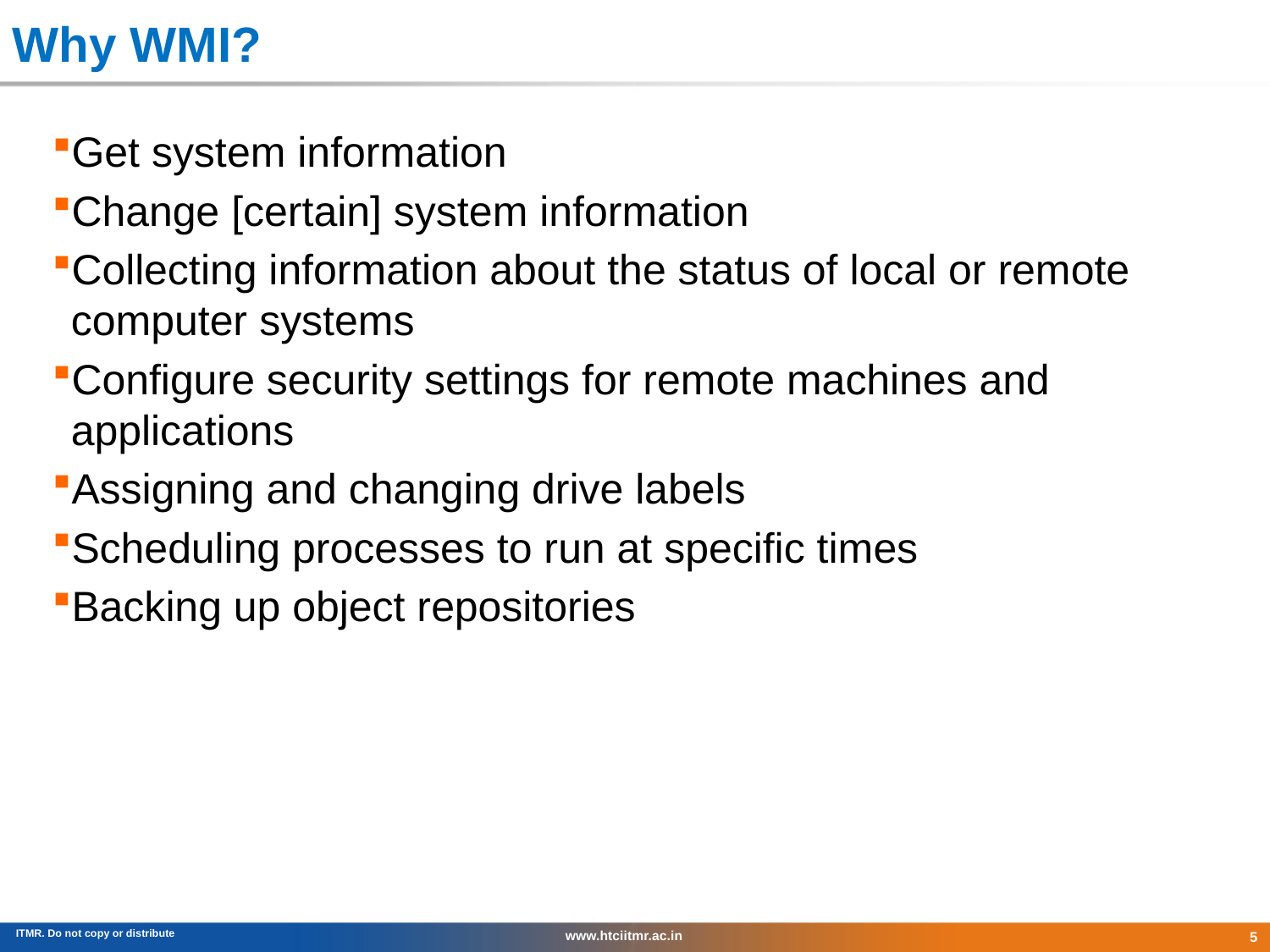

# Why WMI?
Get system information
Change [certain] system information
Collecting information about the status of local or remote computer systems
Configure security settings for remote machines and applications
Assigning and changing drive labels
Scheduling processes to run at specific times
Backing up object repositories